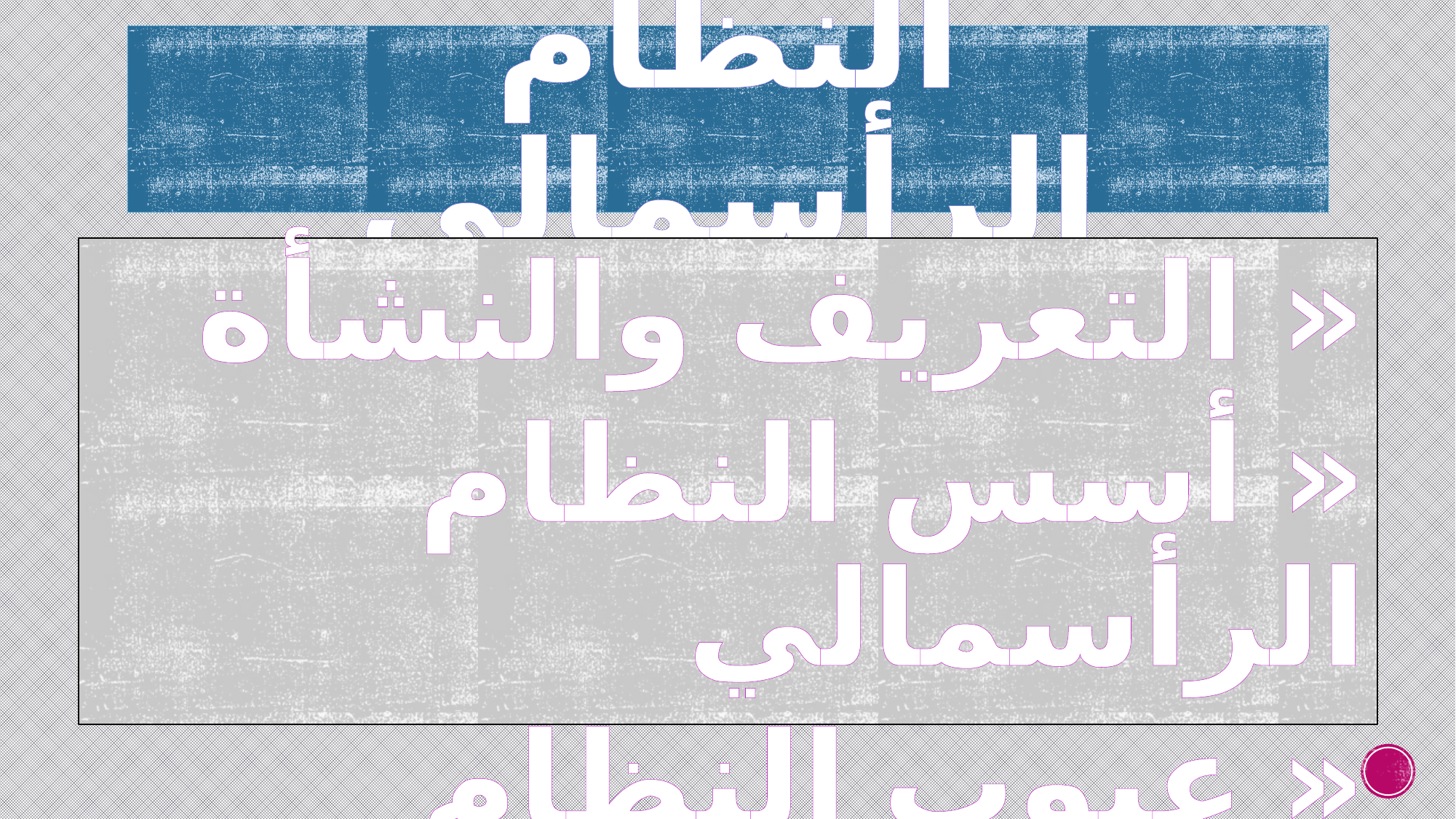

# النظام الرأسمالي
« التعريف والنشأة
« أسس النظام الرأسمالي
« عيوب النظام الرأسمالي